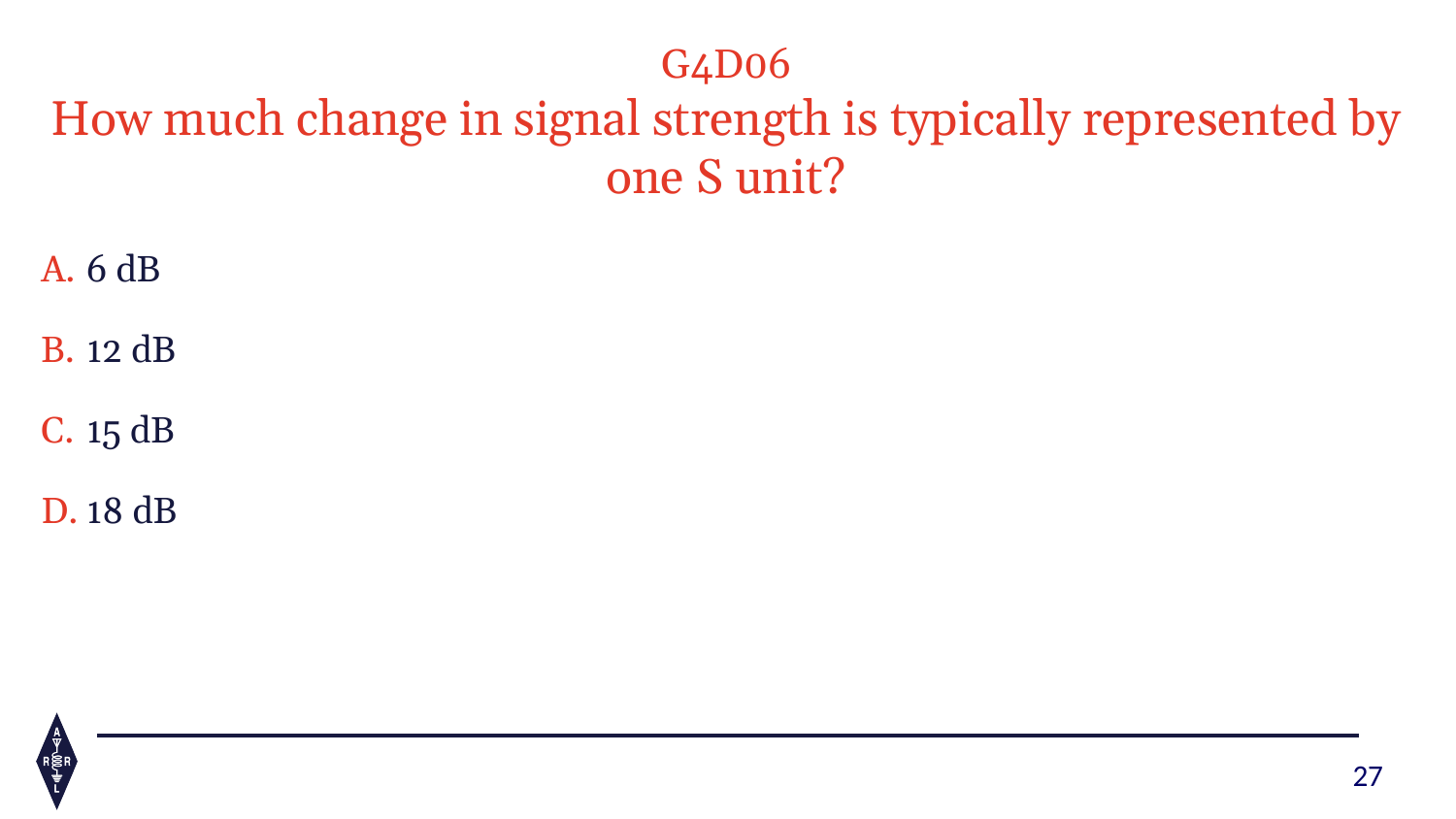

G4D06
How much change in signal strength is typically represented by one S unit?
6 dB
12 dB
15 dB
18 dB
27